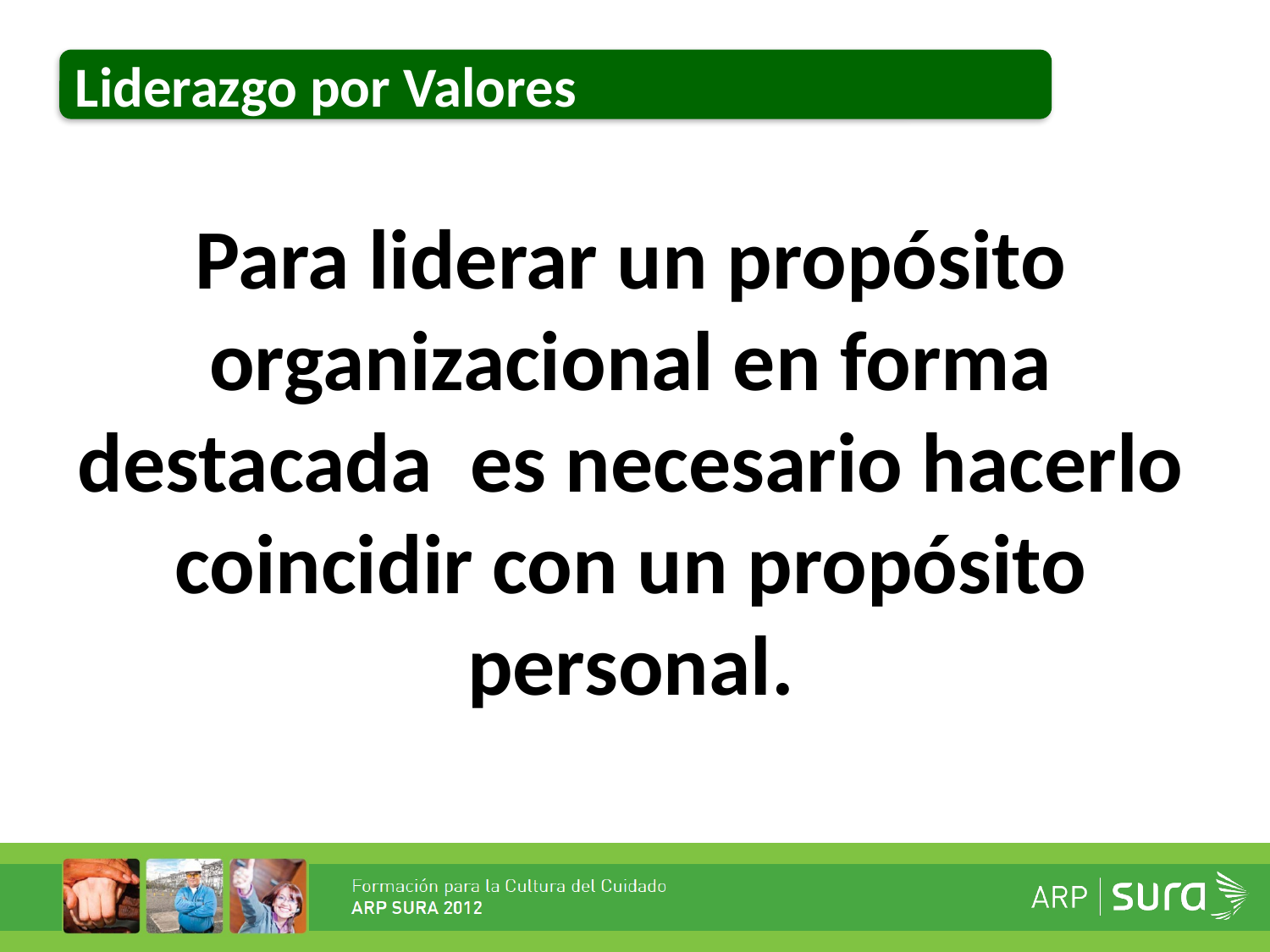

Liderazgo por Valores
Para liderar un propósito organizacional en forma destacada  es necesario hacerlo coincidir con un propósito personal.